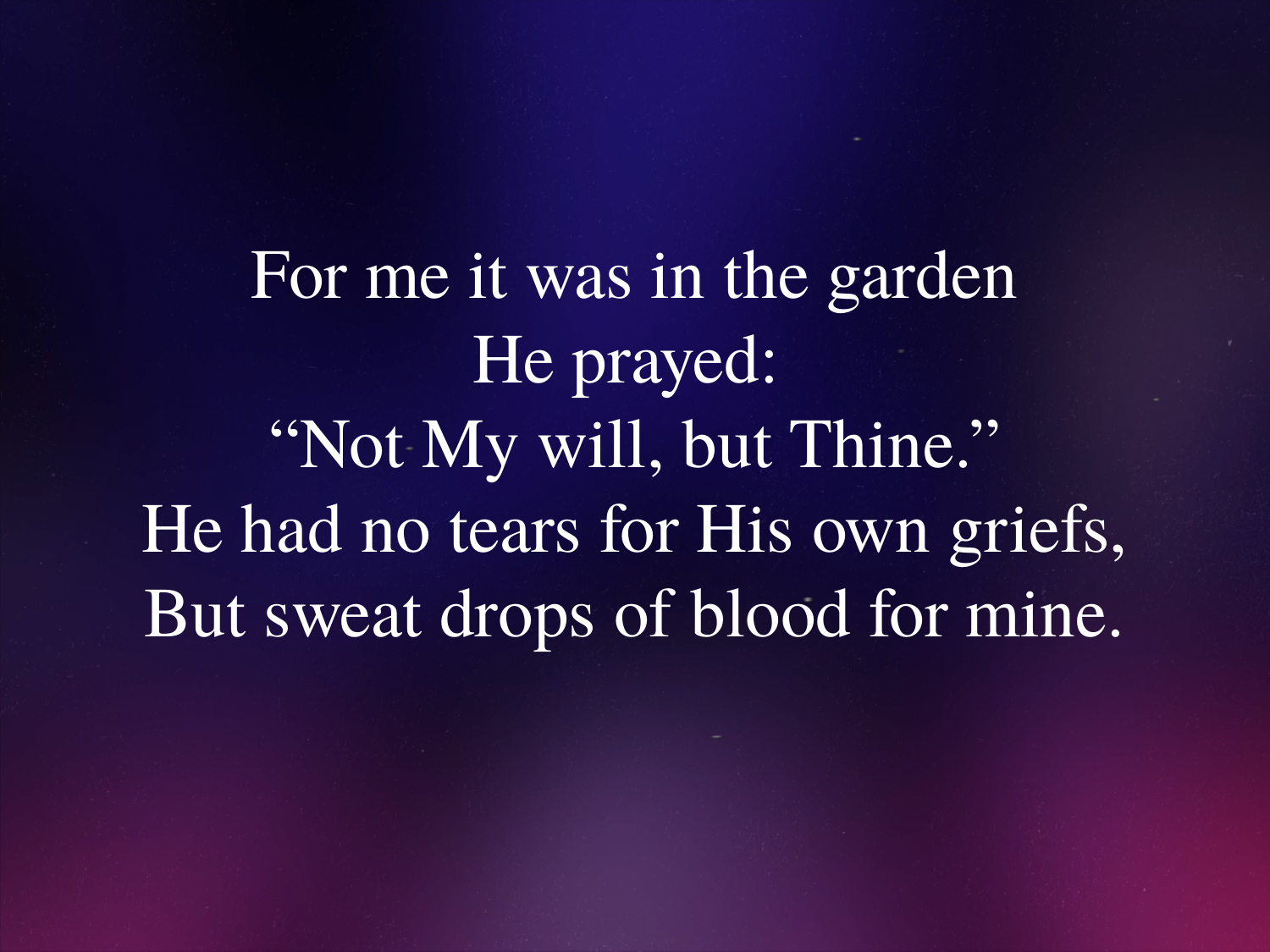

# For me it was in the garden He prayed: “Not My will, but Thine.” He had no tears for His own griefs, But sweat drops of blood for mine.